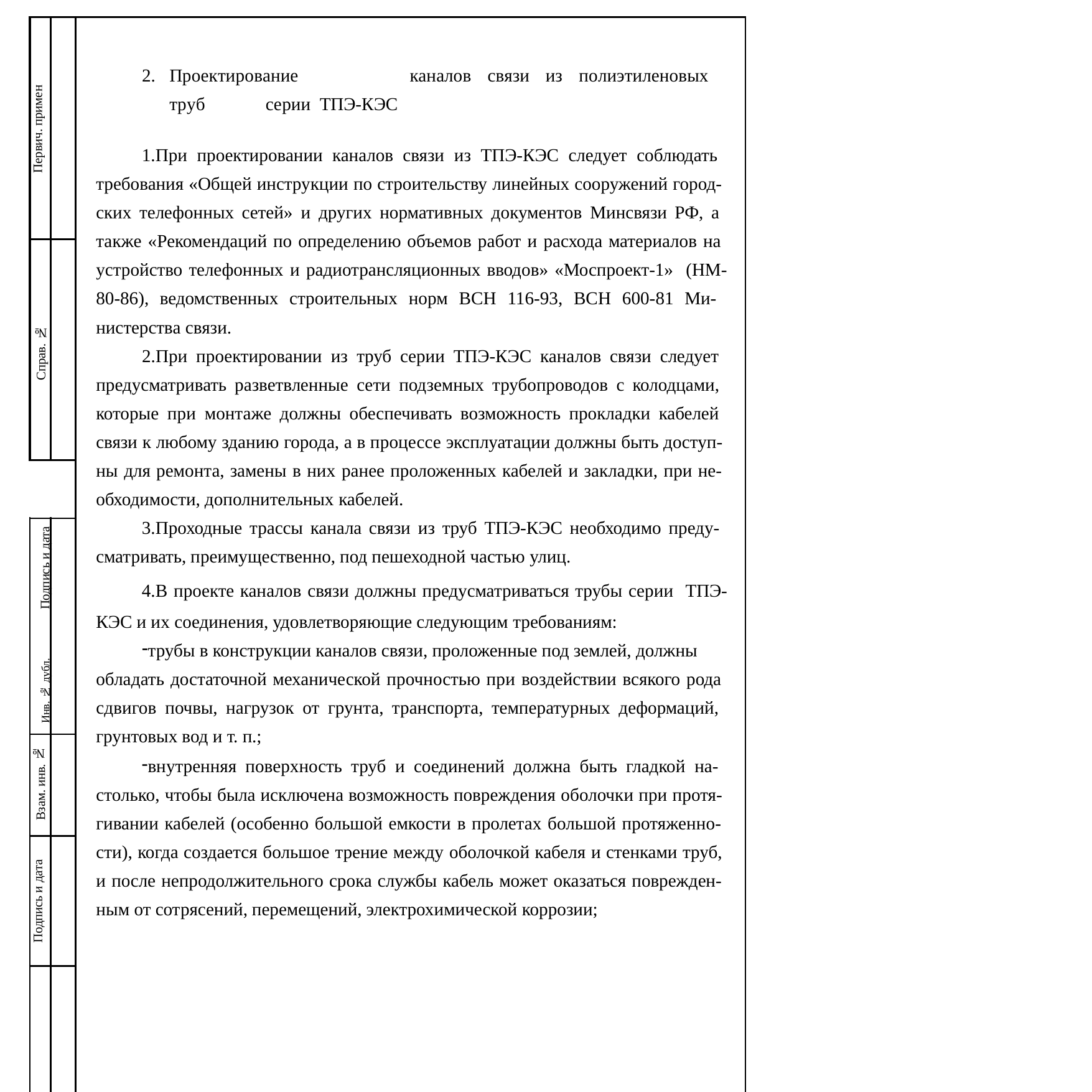

| Первич. примен |  | Проектирование каналов связи из полиэтиленовых труб серии ТПЭ-КЭС При проектировании каналов связи из ТПЭ-КЭС следует соблюдать требования «Общей инструкции по строительству линейных сооружений город- ских телефонных сетей» и других нормативных документов Минсвязи РФ, а также «Рекомендаций по определению объемов работ и расхода материалов на устройство телефонных и радиотрансляционных вводов» «Моспроект-1» (НМ-80-86), ведомственных строительных норм ВСН 116-93, ВСН 600-81 Ми- нистерства связи. При проектировании из труб серии ТПЭ-КЭС каналов связи следует предусматривать разветвленные сети подземных трубопроводов с колодцами, которые при монтаже должны обеспечивать возможность прокладки кабелей связи к любому зданию города, а в процессе эксплуатации должны быть доступ- ны для ремонта, замены в них ранее проложенных кабелей и закладки, при не- обходимости, дополнительных кабелей. Проходные трассы канала связи из труб ТПЭ-КЭС необходимо преду- сматривать, преимущественно, под пешеходной частью улиц. В проекте каналов связи должны предусматриваться трубы серии ТПЭ-КЭС и их соединения, удовлетворяющие следующим требованиям: трубы в конструкции каналов связи, проложенные под землей, должны обладать достаточной механической прочностью при воздействии всякого рода сдвигов почвы, нагрузок от грунта, транспорта, температурных деформаций, грунтовых вод и т. п.; внутренняя поверхность труб и соединений должна быть гладкой на- столько, чтобы была исключена возможность повреждения оболочки при протя- гивании кабелей (особенно большой емкости в пролетах большой протяженно- сти), когда создается большое трение между оболочкой кабеля и стенками труб, и после непродолжительного срока службы кабель может оказаться поврежден- ным от сотрясений, перемещений, электрохимической коррозии; |  |  |  |  |  |  |
| --- | --- | --- | --- | --- | --- | --- | --- | --- |
| Справ. № |  |  |  |  |  |  |  |  |
|  |  |  |  |  |  |  |  |  |
| Инв. № дубл. Подпись и дата |  |  |  |  |  |  |  |  |
| Взам. инв. № |  |  |  |  |  |  |  |  |
| Подпись и дата |  |  |  |  |  |  |  |  |
| Инв. № подл |  |  |  |  |  |  |  |  |
|  |  |  |  |  |  |  | ТПЭ-КЭС. Техническая информация для проектирования | лист |
|  |  |  |  |  |  |  |  |  |
|  |  |  |  |  |  |  |  | 6 |
|  |  | Изм | Лист | № документа | Подпись | Дата |  |  |